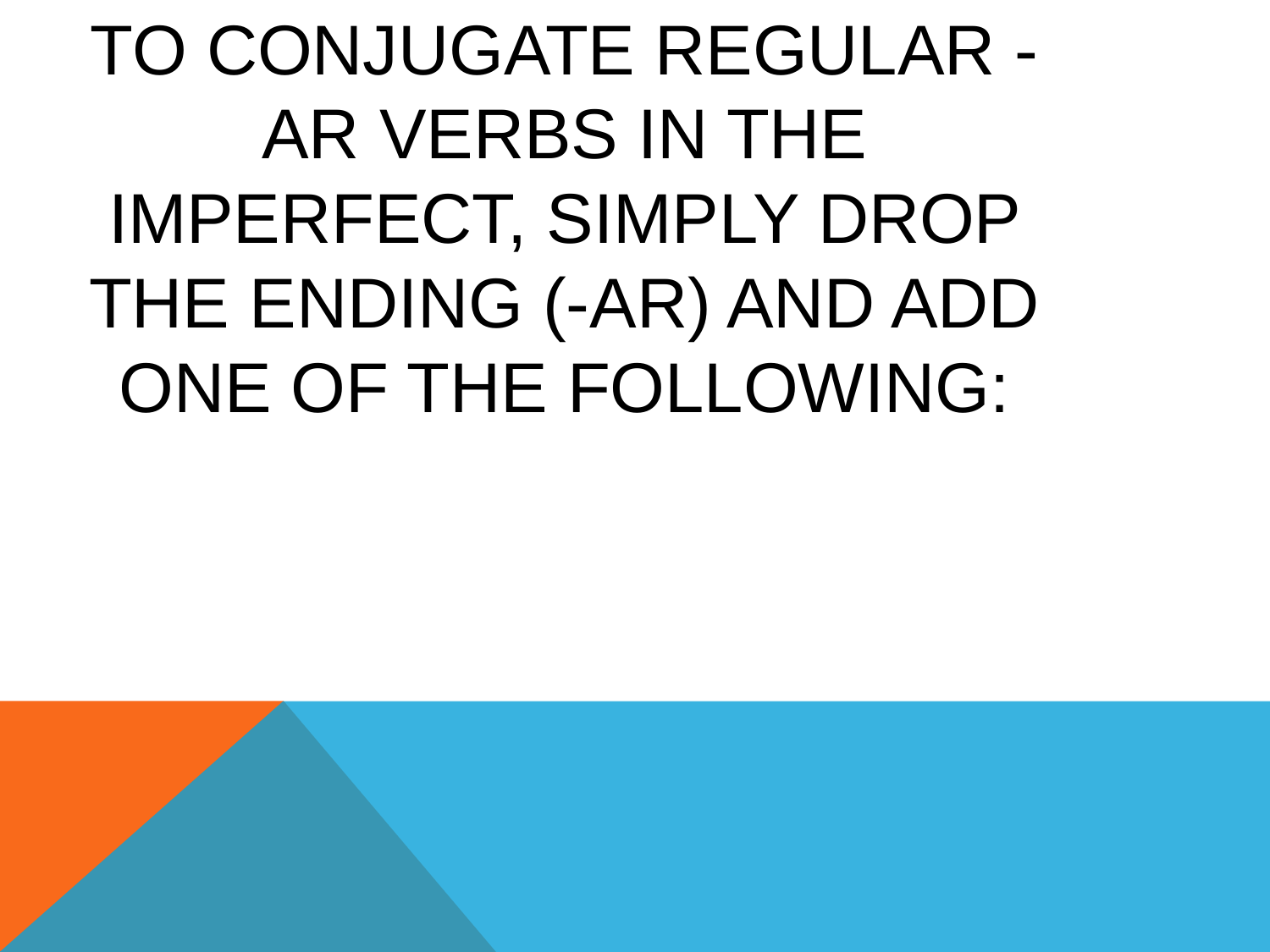

# To conjugate regular -ar verbs in the imperfect, simply drop the ending (-ar) and add one of the following: